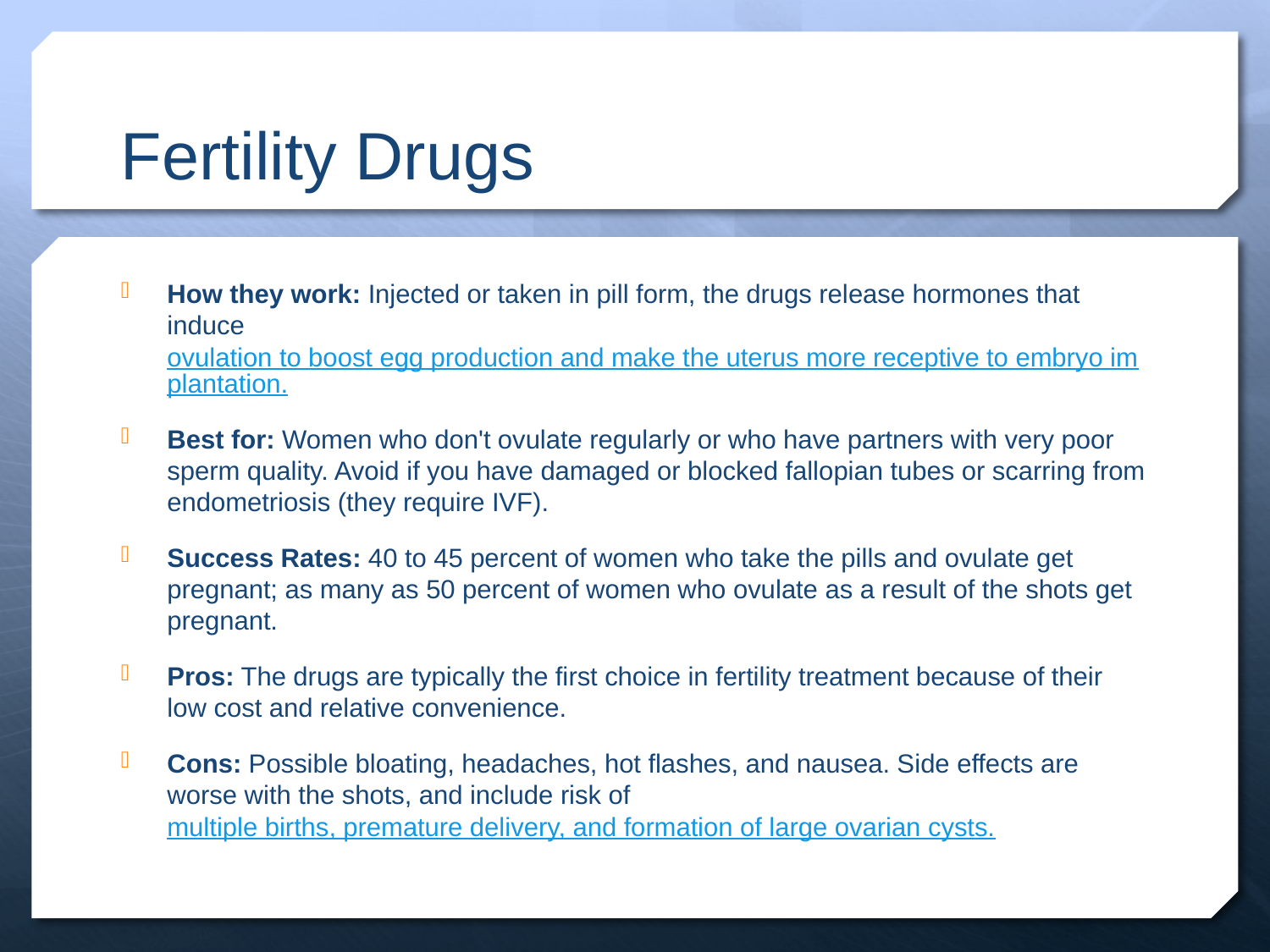

# Fertility Drugs
How they work: Injected or taken in pill form, the drugs release hormones that induce ovulation to boost egg production and make the uterus more receptive to embryo implantation.
Best for: Women who don't ovulate regularly or who have partners with very poor sperm quality. Avoid if you have damaged or blocked fallopian tubes or scarring from endometriosis (they require IVF).
Success Rates: 40 to 45 percent of women who take the pills and ovulate get pregnant; as many as 50 percent of women who ovulate as a result of the shots get pregnant.
Pros: The drugs are typically the first choice in fertility treatment because of their low cost and relative convenience.
Cons: Possible bloating, headaches, hot flashes, and nausea. Side effects are worse with the shots, and include risk of multiple births, premature delivery, and formation of large ovarian cysts.